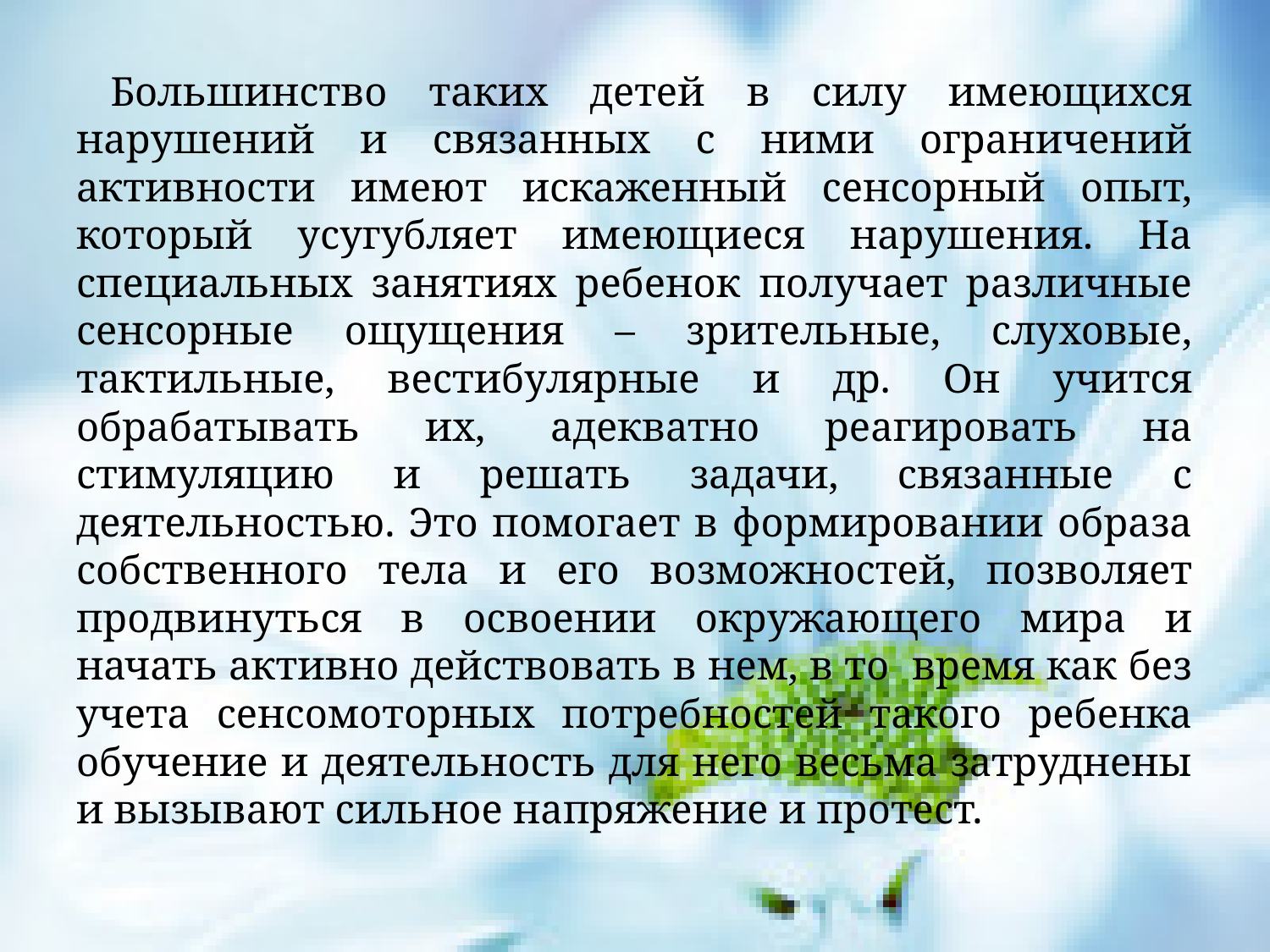

Большинство таких детей в силу имеющихся нарушений и связанных с ними ограничений активности имеют искаженный сенсорный опыт, который усугубляет имеющиеся нарушения. На специальных занятиях ребенок получает различные сенсорные ощущения – зрительные, слуховые, тактильные, вестибулярные и др. Он учится обрабатывать их, адекватно реагировать на стимуляцию и решать задачи, связанные с деятельностью. Это помогает в формировании образа собственного тела и его возможностей, позволяет продвинуться в освоении окружающего мира и начать активно действовать в нем, в то  время как без учета сенсомоторных потребностей такого ребенка обучение и деятельность для него весьма затруднены и вызывают сильное напряжение и протест.